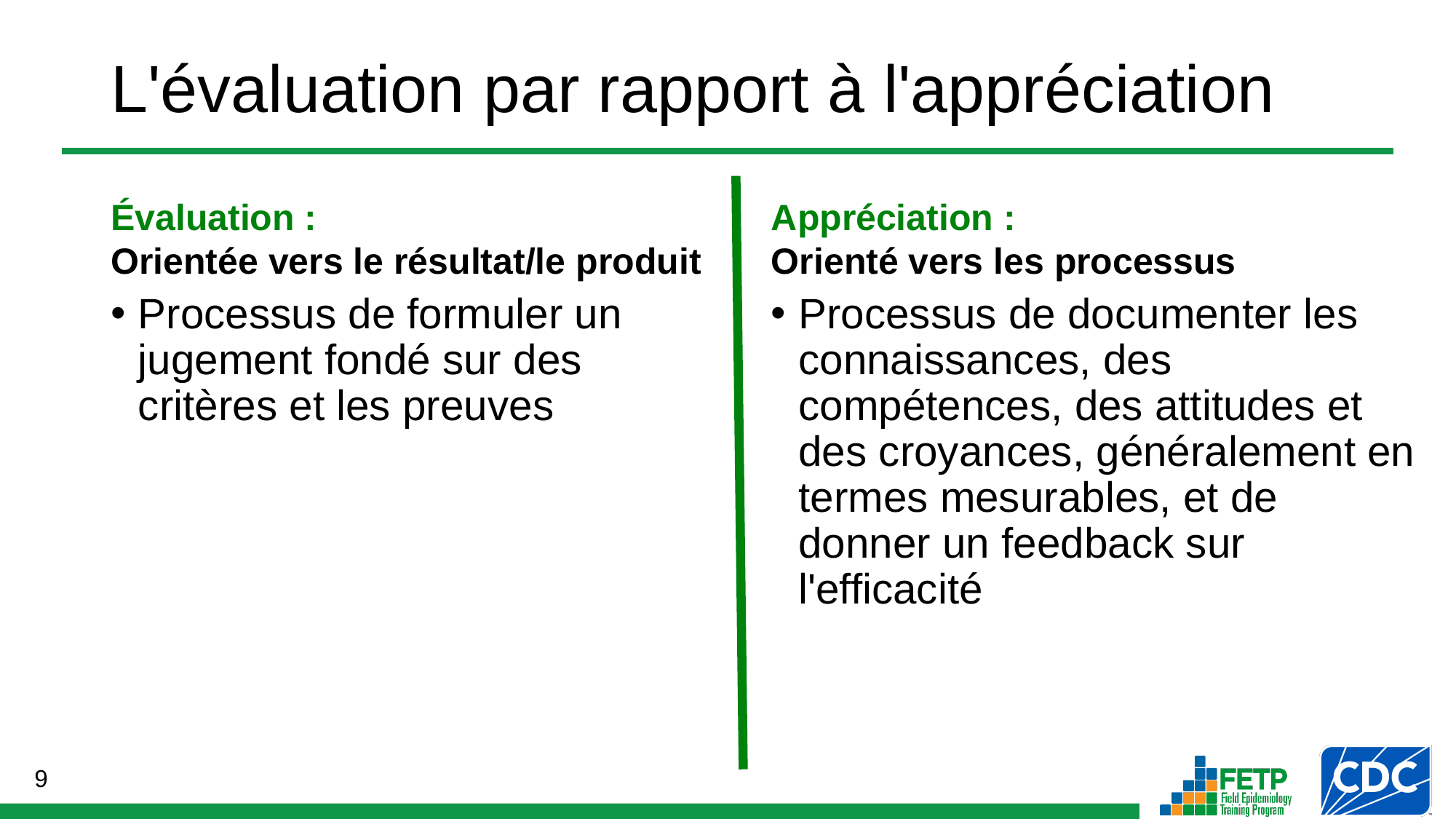

# L'évaluation par rapport à l'appréciation
Appréciation :
Orienté vers les processus
Évaluation :
Orientée vers le résultat/le produit

Processus de documenter les connaissances, des compétences, des attitudes et des croyances, généralement en termes mesurables, et de donner un feedback sur l'efficacité

Processus de formuler un jugement fondé sur des critères et les preuves